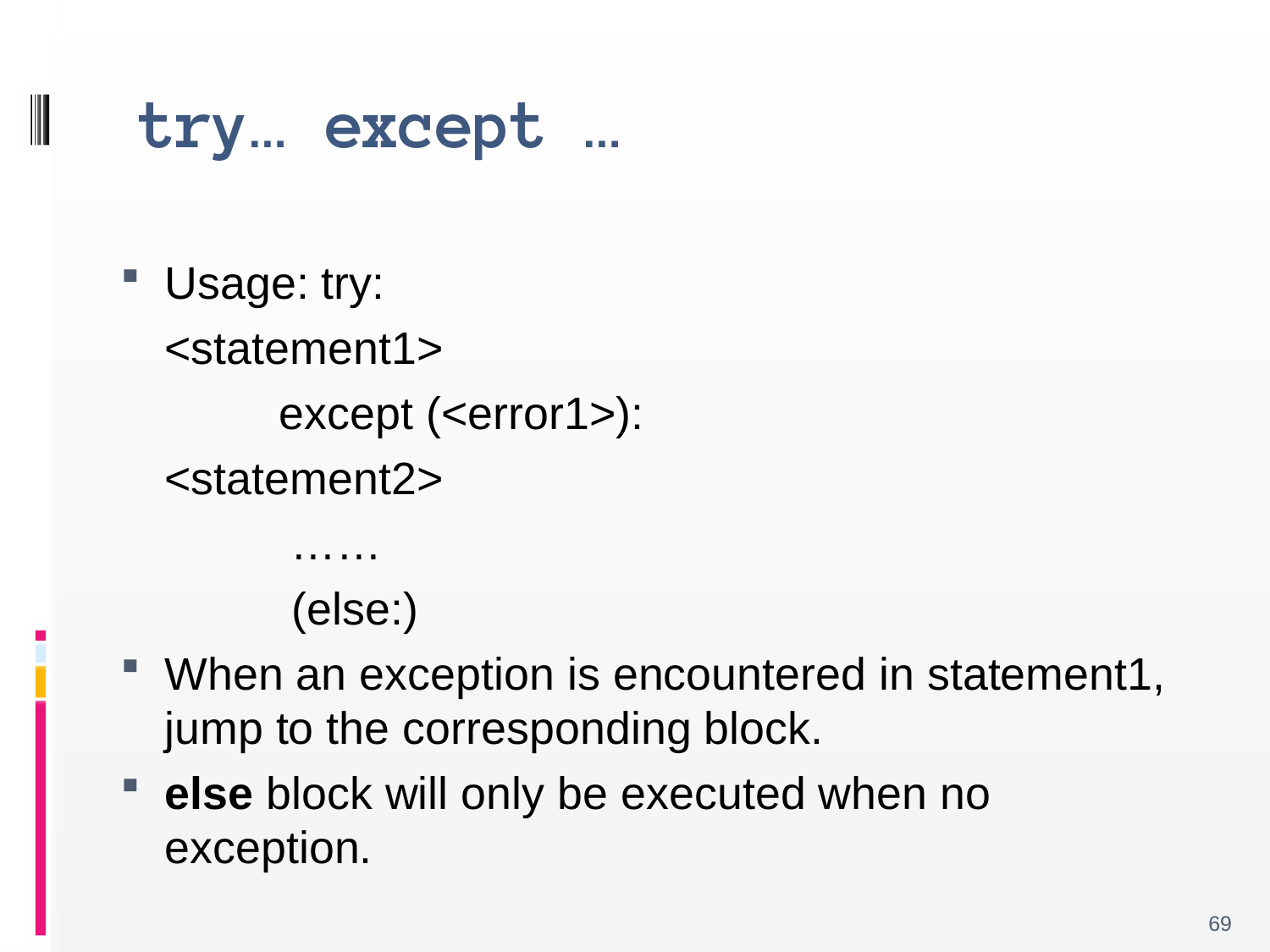

# try… except …
Usage: try:
			<statement1>
		         except (<error1>):
			<statement2>
		          ……
		          (else:)
When an exception is encountered in statement1, jump to the corresponding block.
else block will only be executed when no exception.
69